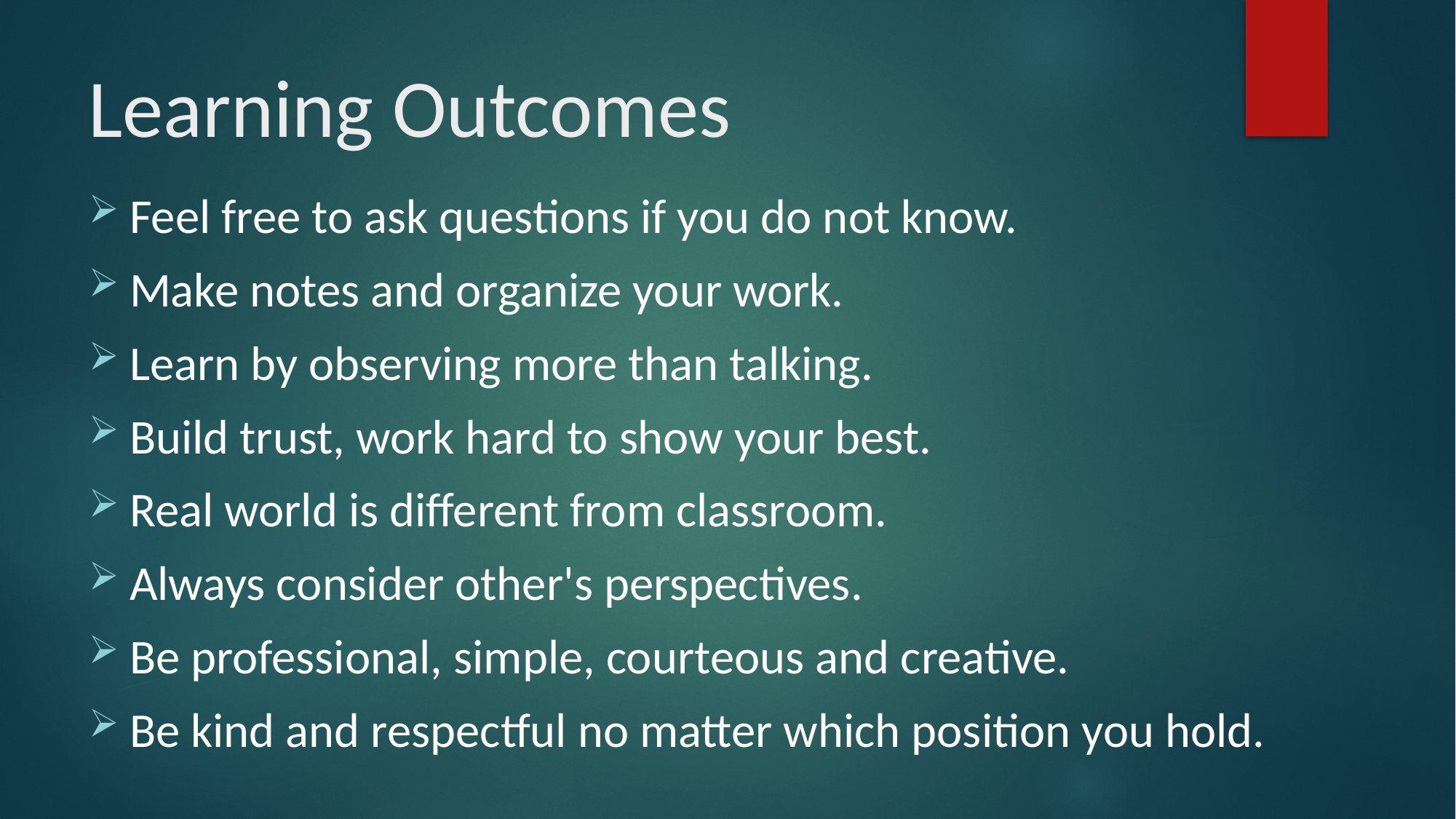

# Learning Outcomes
Feel free to ask questions if you do not know.
Make notes and organize your work.
Learn by observing more than talking.
Build trust, work hard to show your best.
Real world is different from classroom.
Always consider other's perspectives.
Be professional, simple, courteous and creative.
Be kind and respectful no matter which position you hold.